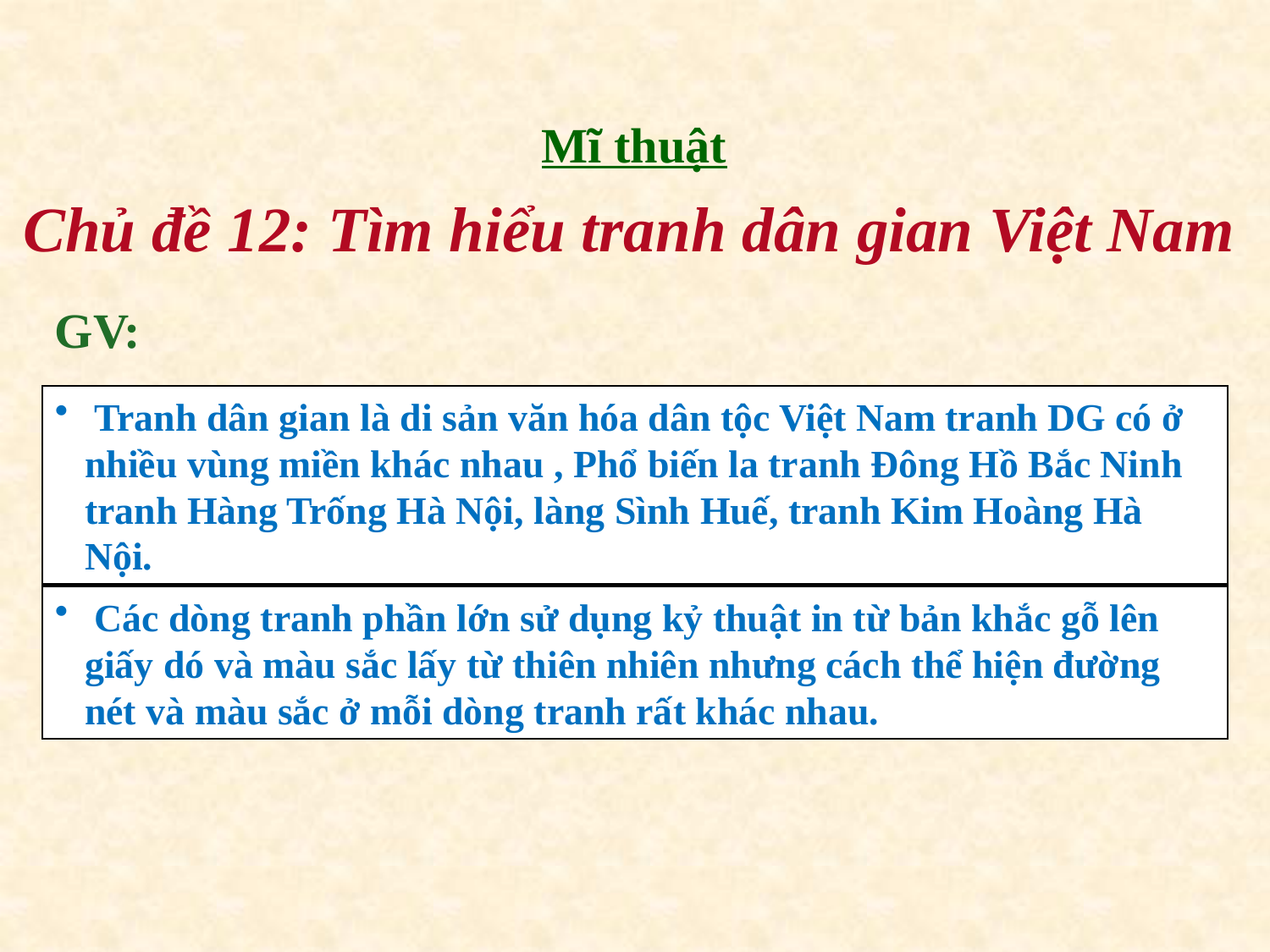

Mĩ thuật
Chủ đề 12: Tìm hiểu tranh dân gian Việt Nam
GV:
 Tranh dân gian là di sản văn hóa dân tộc Việt Nam tranh DG có ở nhiều vùng miền khác nhau , Phổ biến la tranh Đông Hồ Bắc Ninh tranh Hàng Trống Hà Nội, làng Sình Huế, tranh Kim Hoàng Hà Nội.
 Các dòng tranh phần lớn sử dụng kỷ thuật in từ bản khắc gỗ lên giấy dó và màu sắc lấy từ thiên nhiên nhưng cách thể hiện đường nét và màu sắc ở mỗi dòng tranh rất khác nhau.